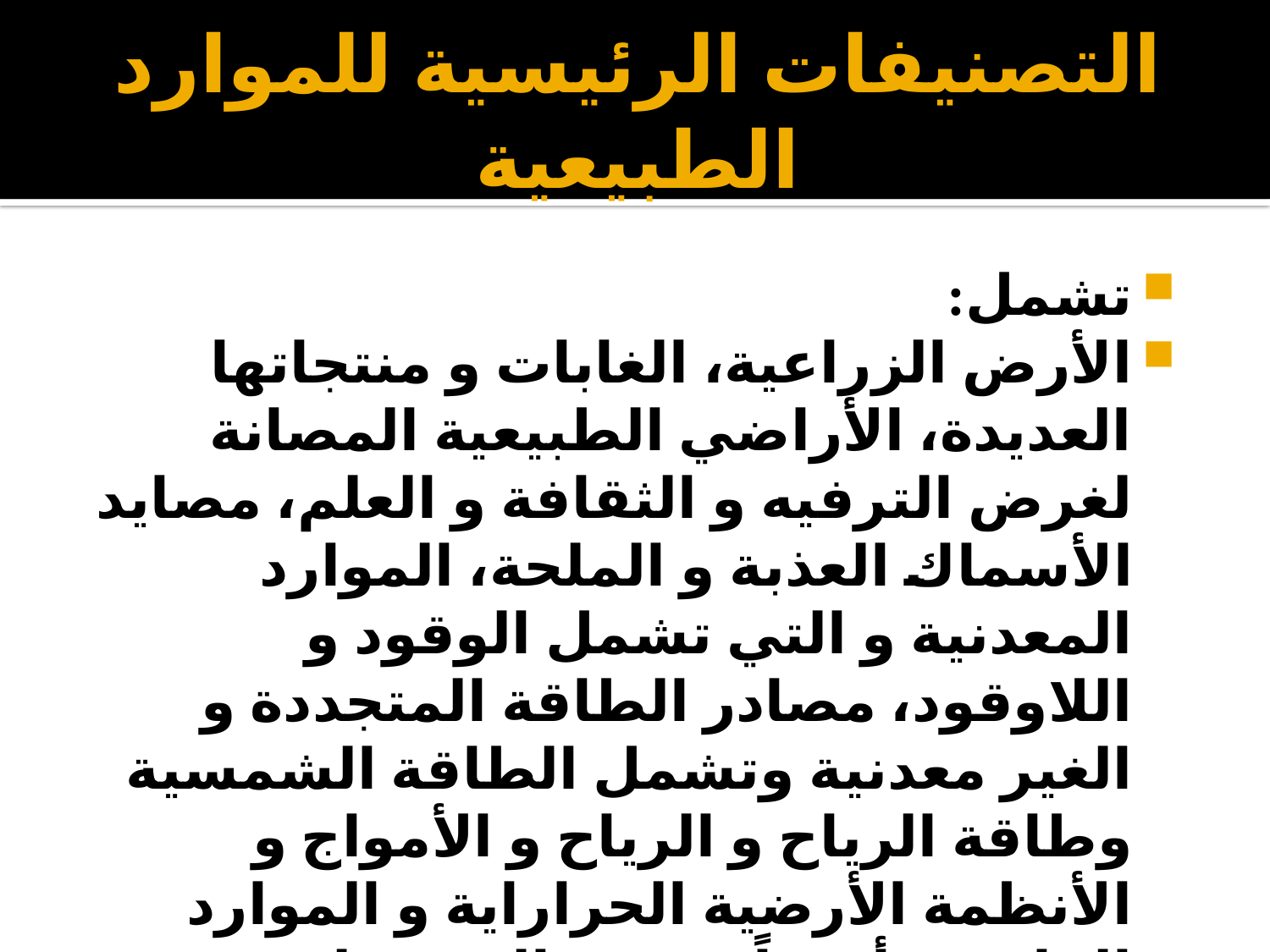

# التصنيفات الرئيسية للموارد الطبيعية
تشمل:
الأرض الزراعية، الغابات و منتجاتها العديدة، الأراضي الطبيعية المصانة لغرض الترفيه و الثقافة و العلم، مصايد الأسماك العذبة و الملحة، الموارد المعدنية و التي تشمل الوقود و اللاوقود، مصادر الطاقة المتجددة و الغير معدنية وتشمل الطاقة الشمسية وطاقة الرياح و الرياح و الأمواج و الأنظمة الأرضية الحراراية و الموارد المائية و أخيراً مقدرة البيئة على إستيعاب المخلفات الصناعية وغيرها بجميع أنواعها.